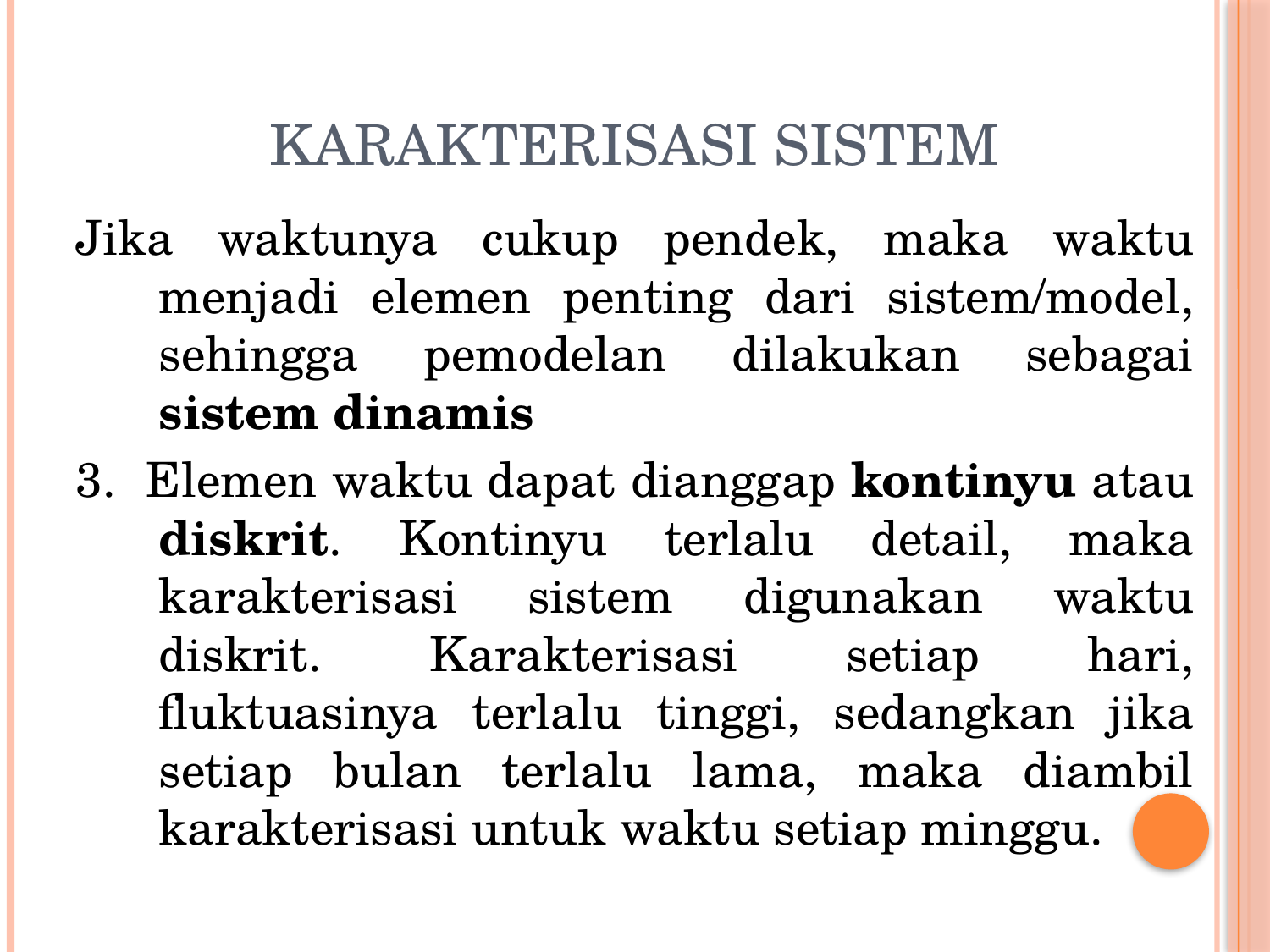

# Karakterisasi Sistem
Jika waktunya cukup pendek, maka waktu menjadi elemen penting dari sistem/model, sehingga pemodelan dilakukan sebagai sistem dinamis
3.  Elemen waktu dapat dianggap kontinyu atau diskrit. Kontinyu terlalu detail, maka karakterisasi sistem digunakan waktu diskrit. Karakterisasi setiap hari, fluktuasinya terlalu tinggi, sedangkan jika setiap bulan terlalu lama, maka diambil karakterisasi untuk waktu setiap minggu.